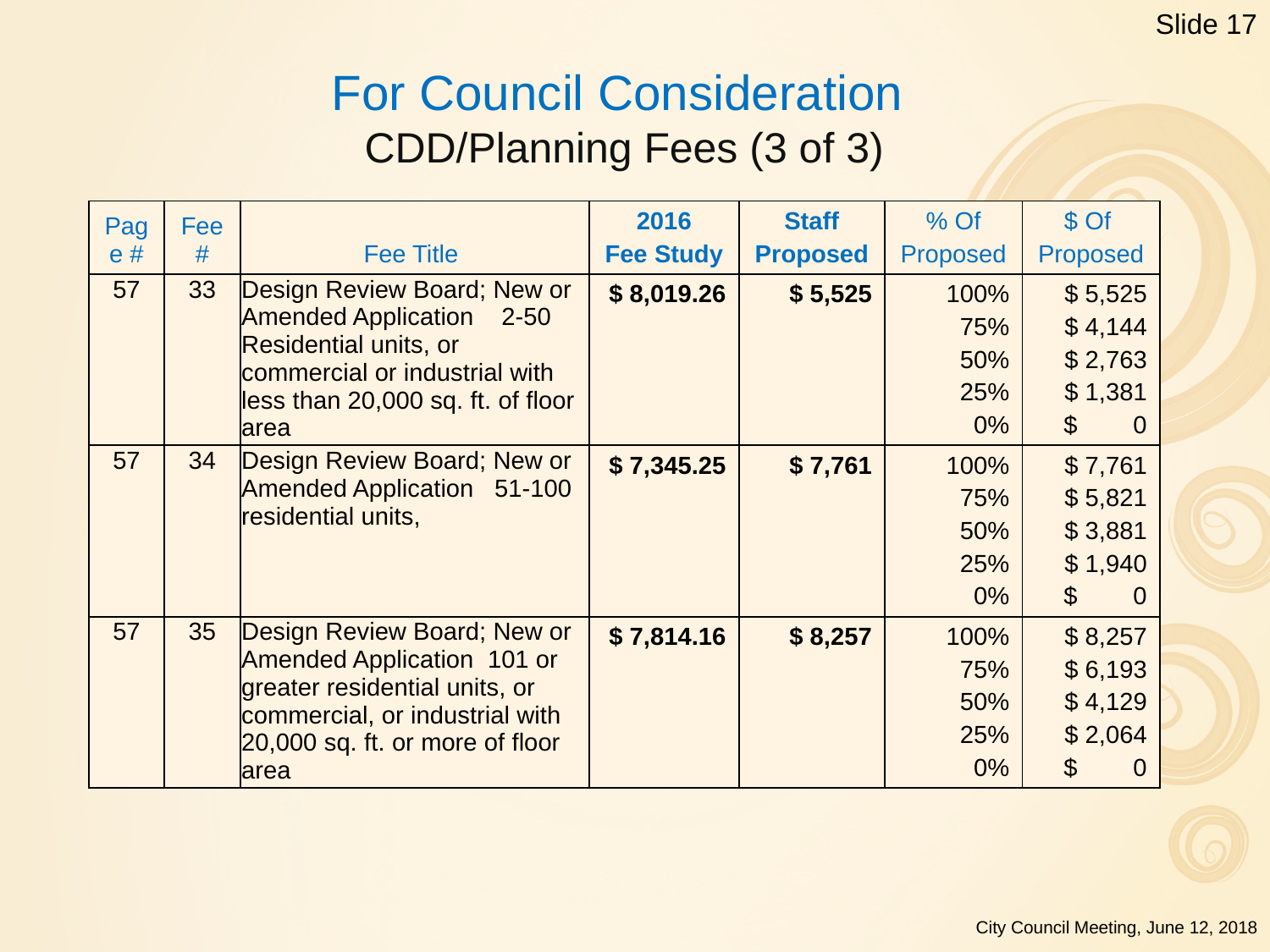

Slide 17
For Council Consideration
CDD/Planning Fees (3 of 3)
| Page # | Fee # | Fee Title | 2016 Fee Study | Staff Proposed | % Of Proposed | $ Of Proposed |
| --- | --- | --- | --- | --- | --- | --- |
| 57 | 33 | Design Review Board; New or Amended Application 2-50 Residential units, or commercial or industrial with less than 20,000 sq. ft. of floor area | $ 8,019.26 | $ 5,525 | 100% 75% 50% 25% 0% | $ 5,525 $ 4,144 $ 2,763 $ 1,381 $ 0 |
| 57 | 34 | Design Review Board; New or Amended Application 51-100 residential units, | $ 7,345.25 | $ 7,761 | 100% 75% 50% 25% 0% | $ 7,761 $ 5,821 $ 3,881 $ 1,940 $ 0 |
| 57 | 35 | Design Review Board; New or Amended Application 101 or greater residential units, or commercial, or industrial with 20,000 sq. ft. or more of floor area | $ 7,814.16 | $ 8,257 | 100% 75% 50% 25% 0% | $ 8,257 $ 6,193 $ 4,129 $ 2,064 $ 0 |

City Council Meeting, June 12, 2018